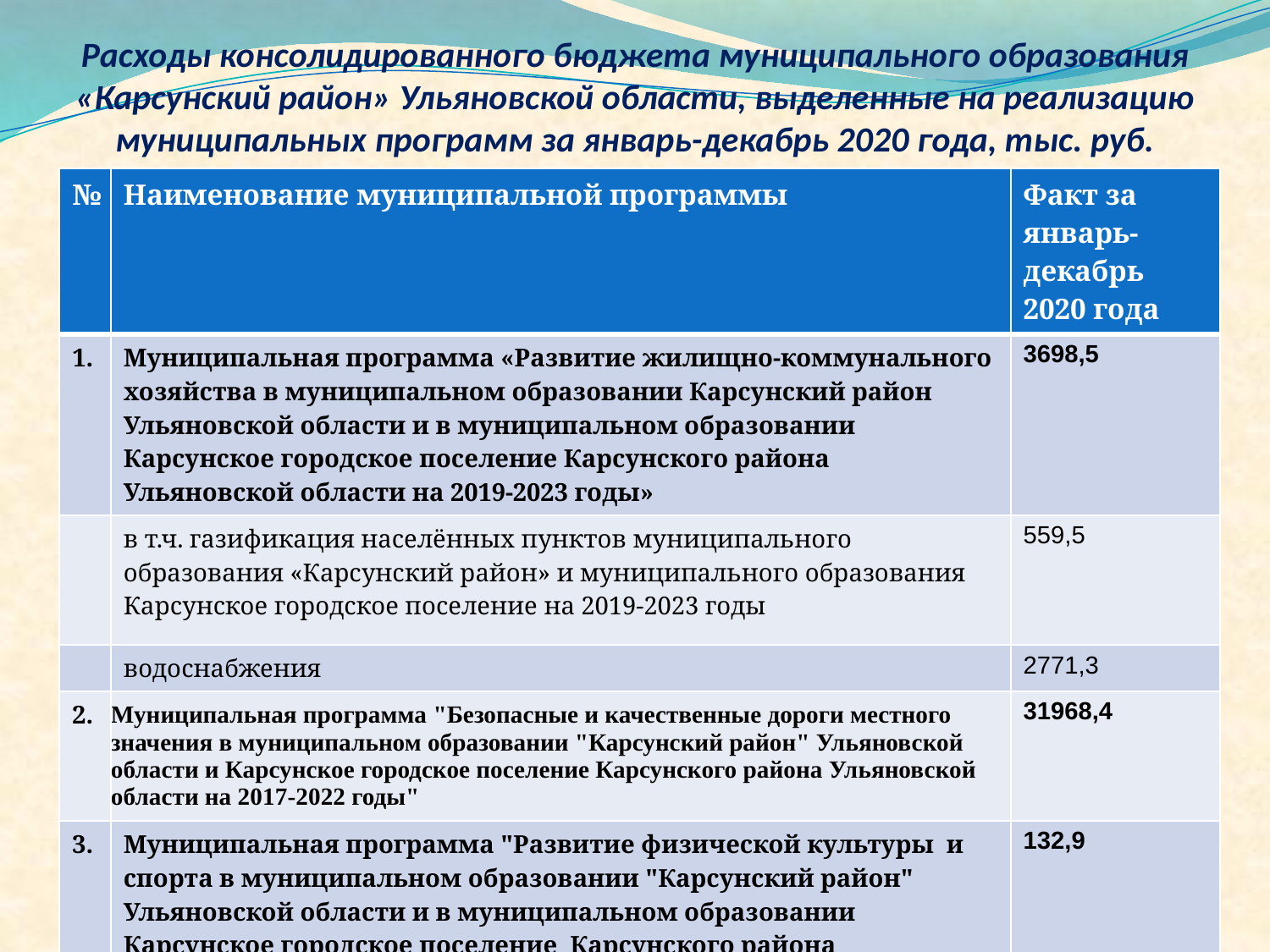

# Расходы консолидированного бюджета муниципального образования «Карсунский район» Ульяновской области, выделенные на реализацию муниципальных программ за январь-декабрь 2020 года, тыс. руб.
| № | Наименование муниципальной программы | Факт за январь-декабрь 2020 года |
| --- | --- | --- |
| 1. | Муниципальная программа «Развитие жилищно-коммунального хозяйства в муниципальном образовании Карсунский район Ульяновской области и в муниципальном образовании Карсунское городское поселение Карсунского района Ульяновской области на 2019-2023 годы» | 3698,5 |
|  | в т.ч. газификация населённых пунктов муниципального образования «Карсунский район» и муниципального образования Карсунское городское поселение на 2019-2023 годы | 559,5 |
|  | водоснабжения | 2771,3 |
| 2. | Муниципальная программа "Безопасные и качественные дороги местного значения в муниципальном образовании "Карсунский район" Ульяновской области и Карсунское городское поселение Карсунского района Ульяновской области на 2017-2022 годы" | 31968,4 |
| 3. | Муниципальная программа "Развитие физической культуры и спорта в муниципальном образовании "Карсунский район" Ульяновской области и в муниципальном образовании Карсунское городское поселение Карсунского района Ульяновской области на 2018-2022 годы" | 132,9 |